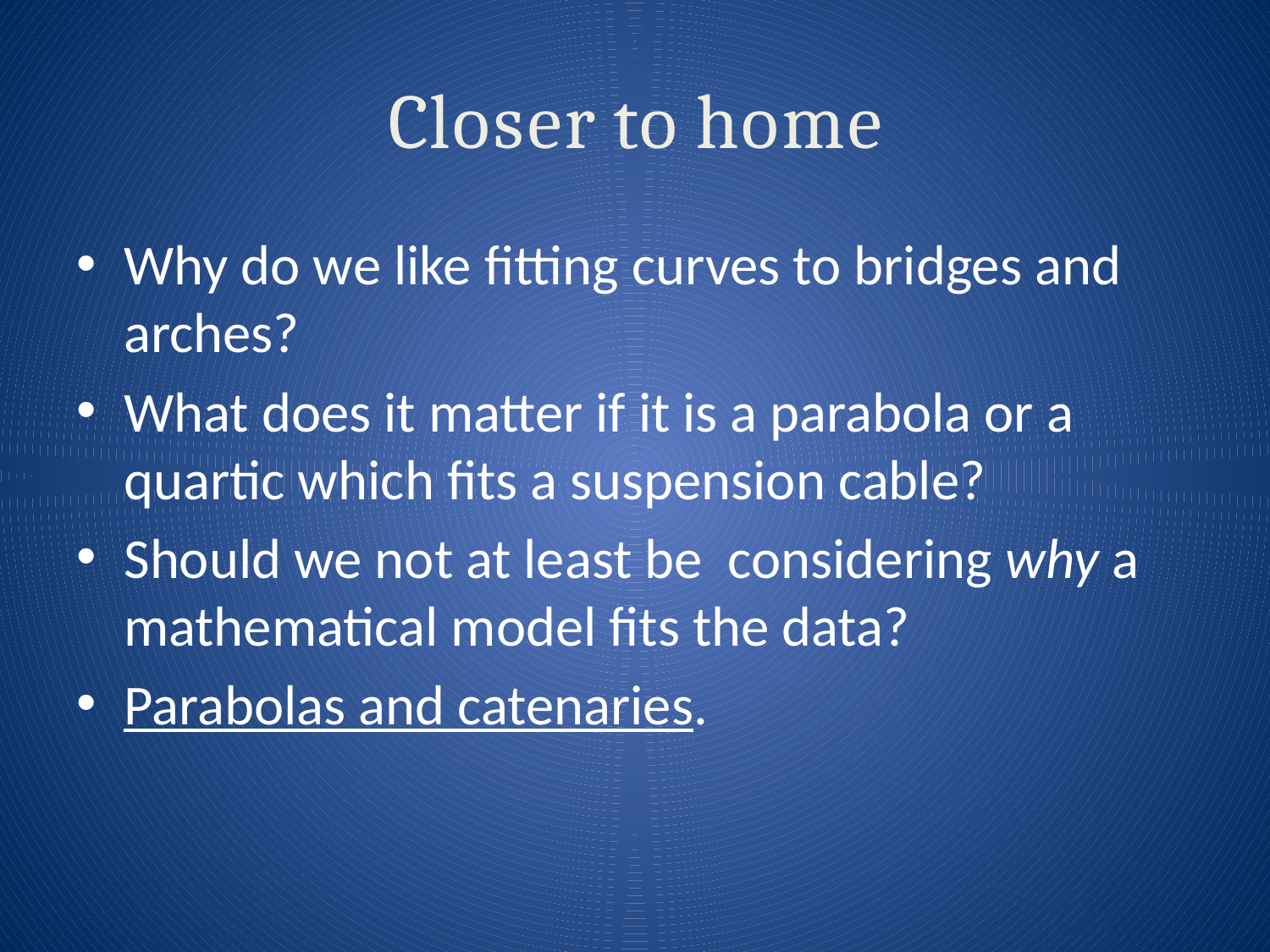

# Closer to home
Why do we like fitting curves to bridges and arches?
What does it matter if it is a parabola or a quartic which fits a suspension cable?
Should we not at least be  considering why a mathematical model fits the data?
Parabolas and catenaries.